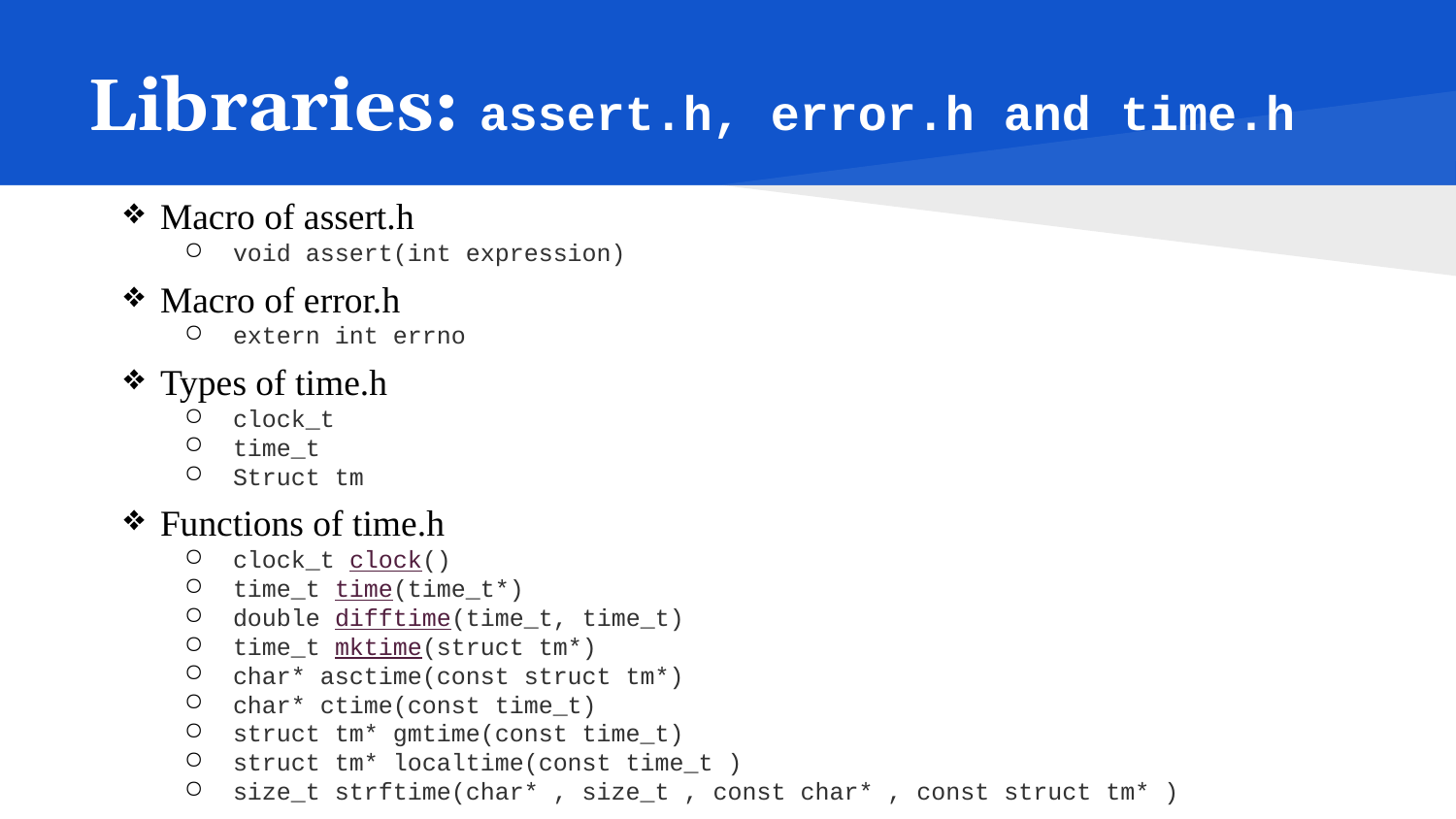

# Libraries: assert.h, error.h and time.h
Macro of assert.h
void assert(int expression)
Macro of error.h
extern int errno
Types of time.h
clock_t
time_t
Struct tm
Functions of time.h
clock_t clock()
time_t time(time_t*)
double difftime(time_t, time_t)
time_t mktime(struct tm*)
char* asctime(const struct tm*)
char* ctime(const time_t)
struct tm* gmtime(const time_t)
struct tm* localtime(const time_t )
size_t strftime(char* , size_t , const char* , const struct tm* )